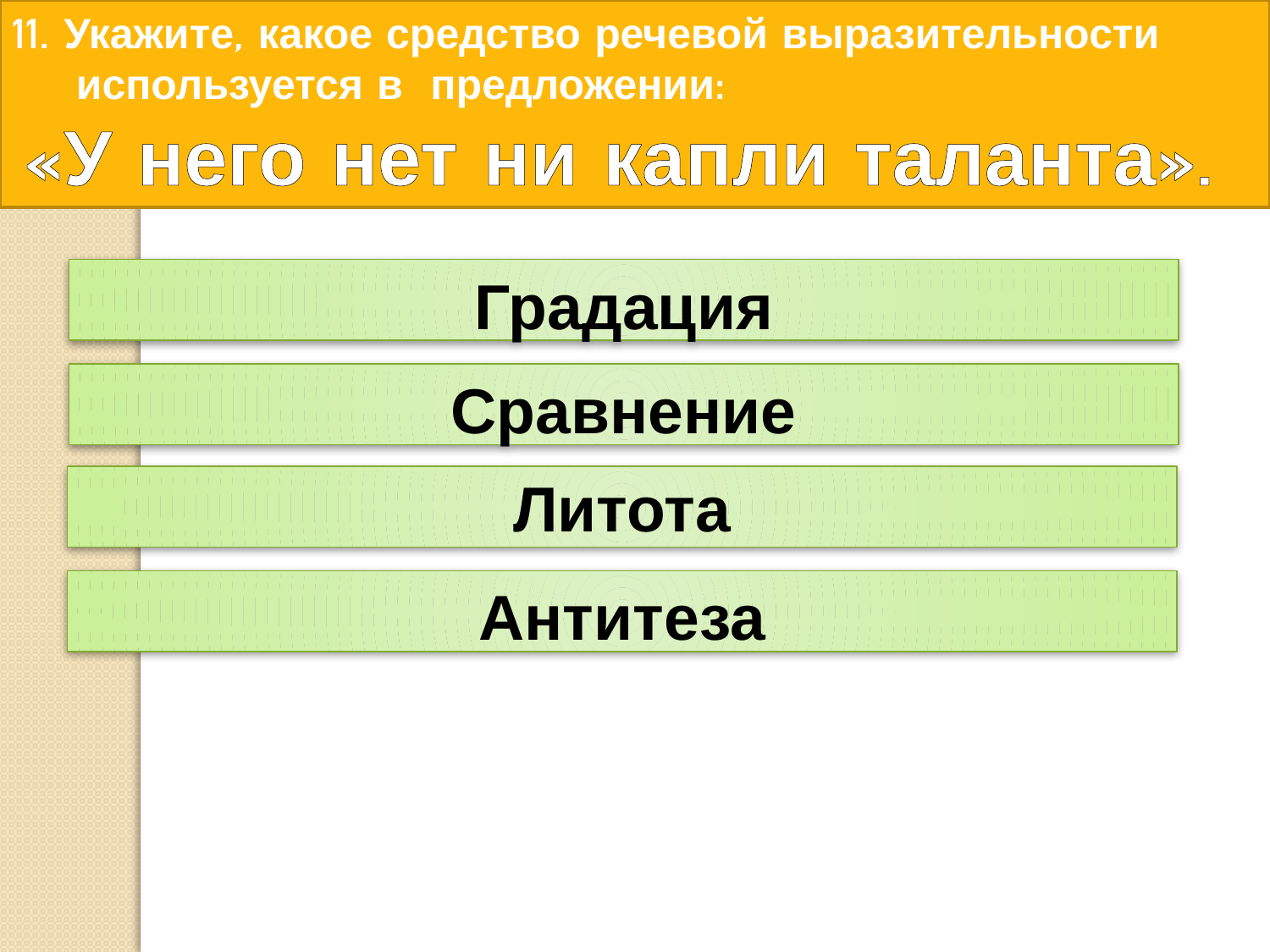

11. Укажите, какое средство речевой выразительности используется в  предложении:
 «У него нет ни капли таланта».
Градация
Сравнение
Литота
Антитеза